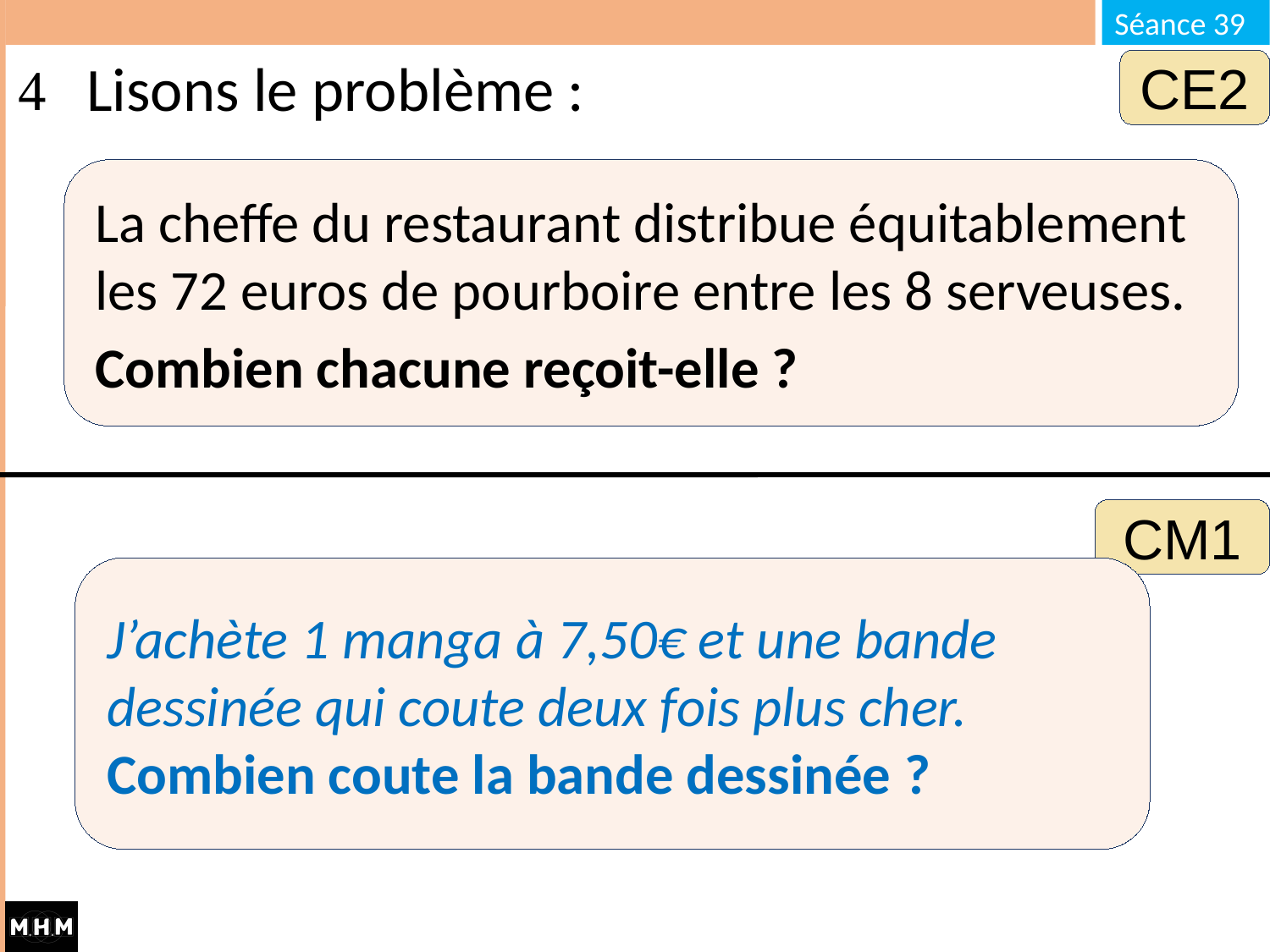

# Lisons le problème :
CE2
La cheffe du restaurant distribue équitablement les 72 euros de pourboire entre les 8 serveuses.
Combien chacune reçoit-elle ?

CM1
J’achète 1 manga à 7,50€ et une bande dessinée qui coute deux fois plus cher. Combien coute la bande dessinée ?